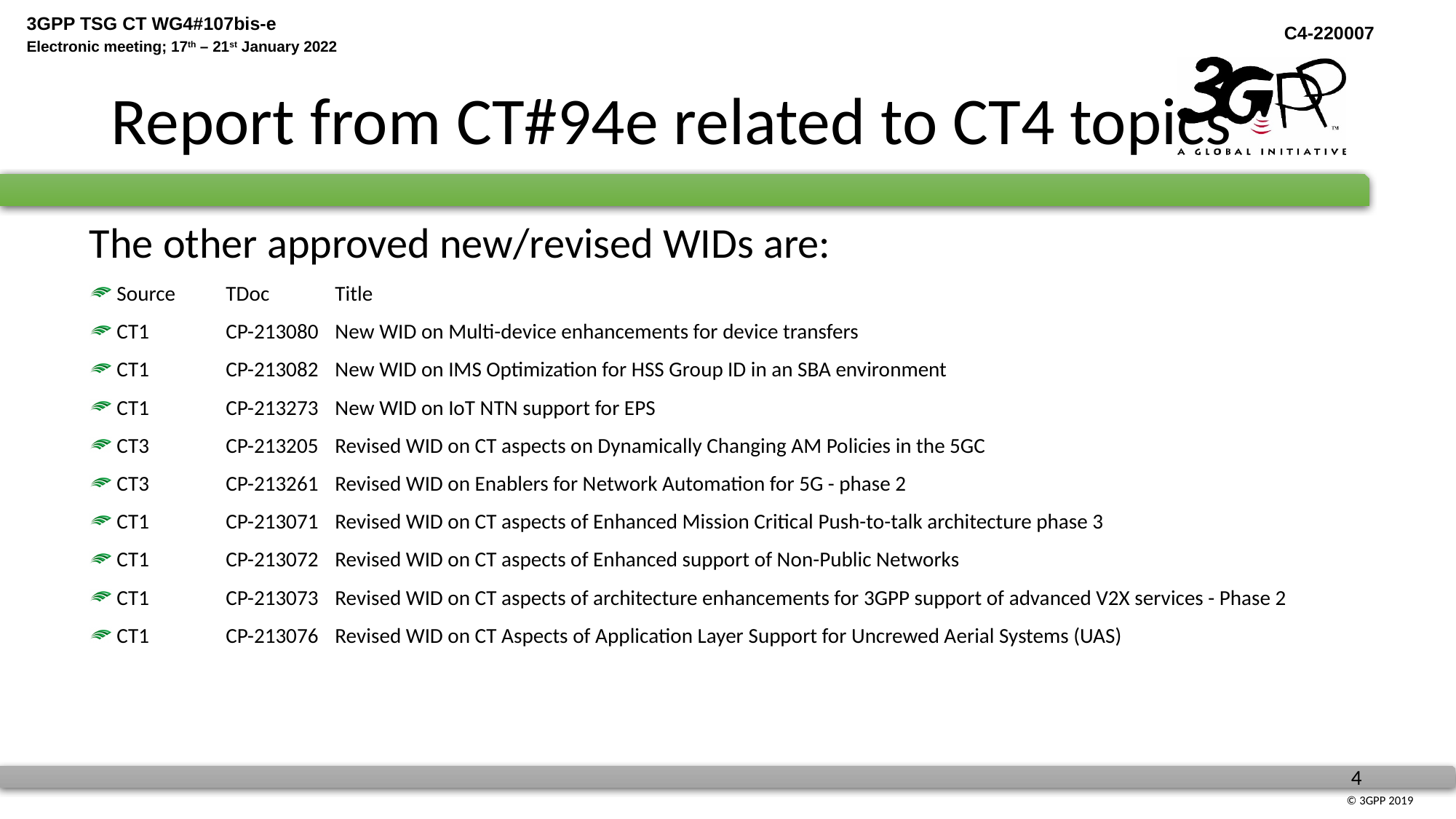

# Report from CT#94e related to CT4 topics
The other approved new/revised WIDs are:
Source	TDoc	Title
CT1	CP-213080	New WID on Multi-device enhancements for device transfers
CT1	CP-213082	New WID on IMS Optimization for HSS Group ID in an SBA environment
CT1	CP-213273	New WID on IoT NTN support for EPS
CT3	CP-213205	Revised WID on CT aspects on Dynamically Changing AM Policies in the 5GC
CT3	CP-213261	Revised WID on Enablers for Network Automation for 5G - phase 2
CT1	CP-213071	Revised WID on CT aspects of Enhanced Mission Critical Push-to-talk architecture phase 3
CT1	CP-213072	Revised WID on CT aspects of Enhanced support of Non-Public Networks
CT1	CP-213073	Revised WID on CT aspects of architecture enhancements for 3GPP support of advanced V2X services - Phase 2
CT1	CP-213076	Revised WID on CT Aspects of Application Layer Support for Uncrewed Aerial Systems (UAS)